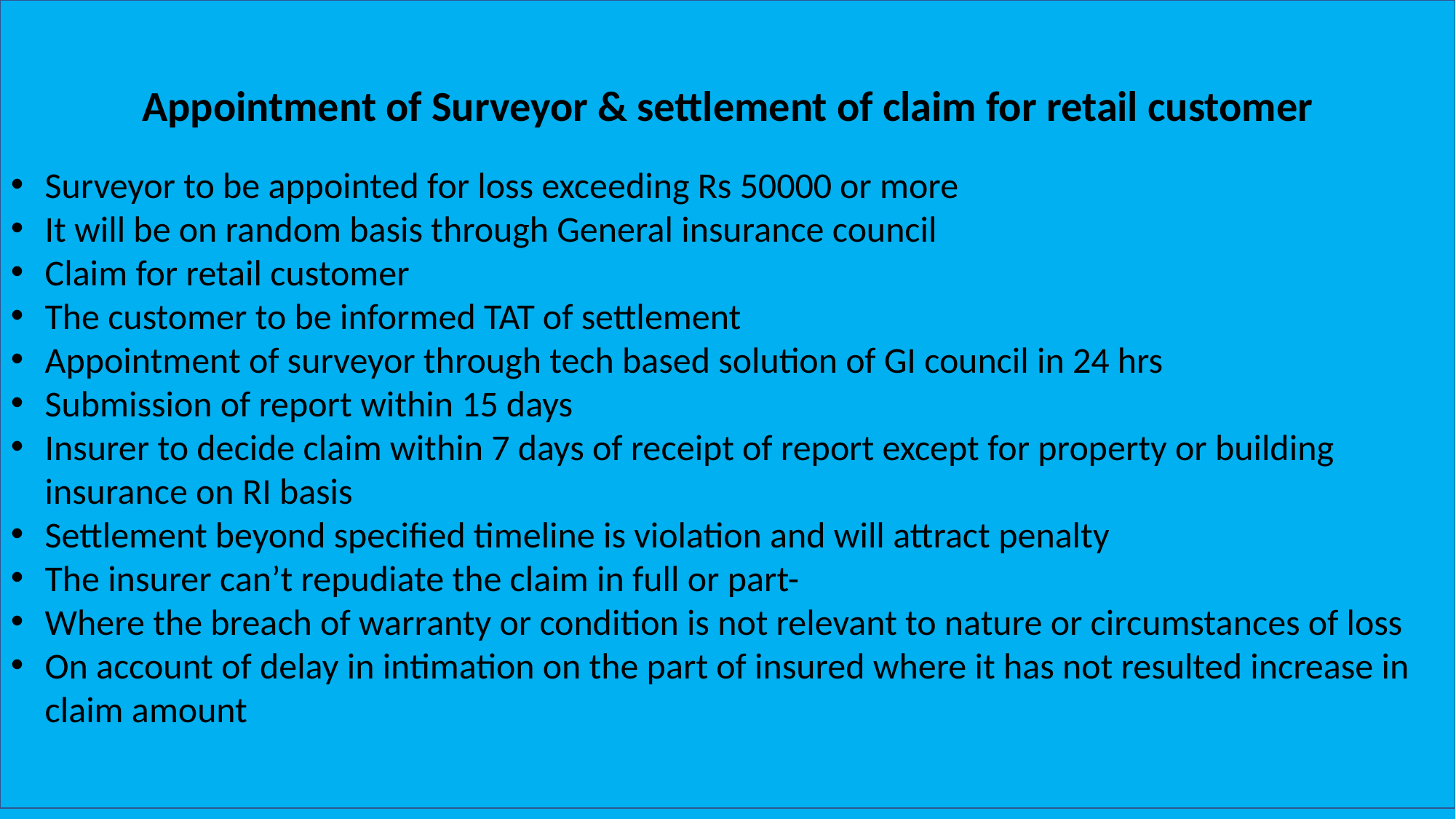

Appointment of Surveyor & settlement of claim for retail customer

Surveyor to be appointed for loss exceeding Rs 50000 or more
It will be on random basis through General insurance council
Claim for retail customer
The customer to be informed TAT of settlement
Appointment of surveyor through tech based solution of GI council in 24 hrs
Submission of report within 15 days
Insurer to decide claim within 7 days of receipt of report except for property or building insurance on RI basis
Settlement beyond specified timeline is violation and will attract penalty
The insurer can’t repudiate the claim in full or part-
Where the breach of warranty or condition is not relevant to nature or circumstances of loss
On account of delay in intimation on the part of insured where it has not resulted increase in claim amount